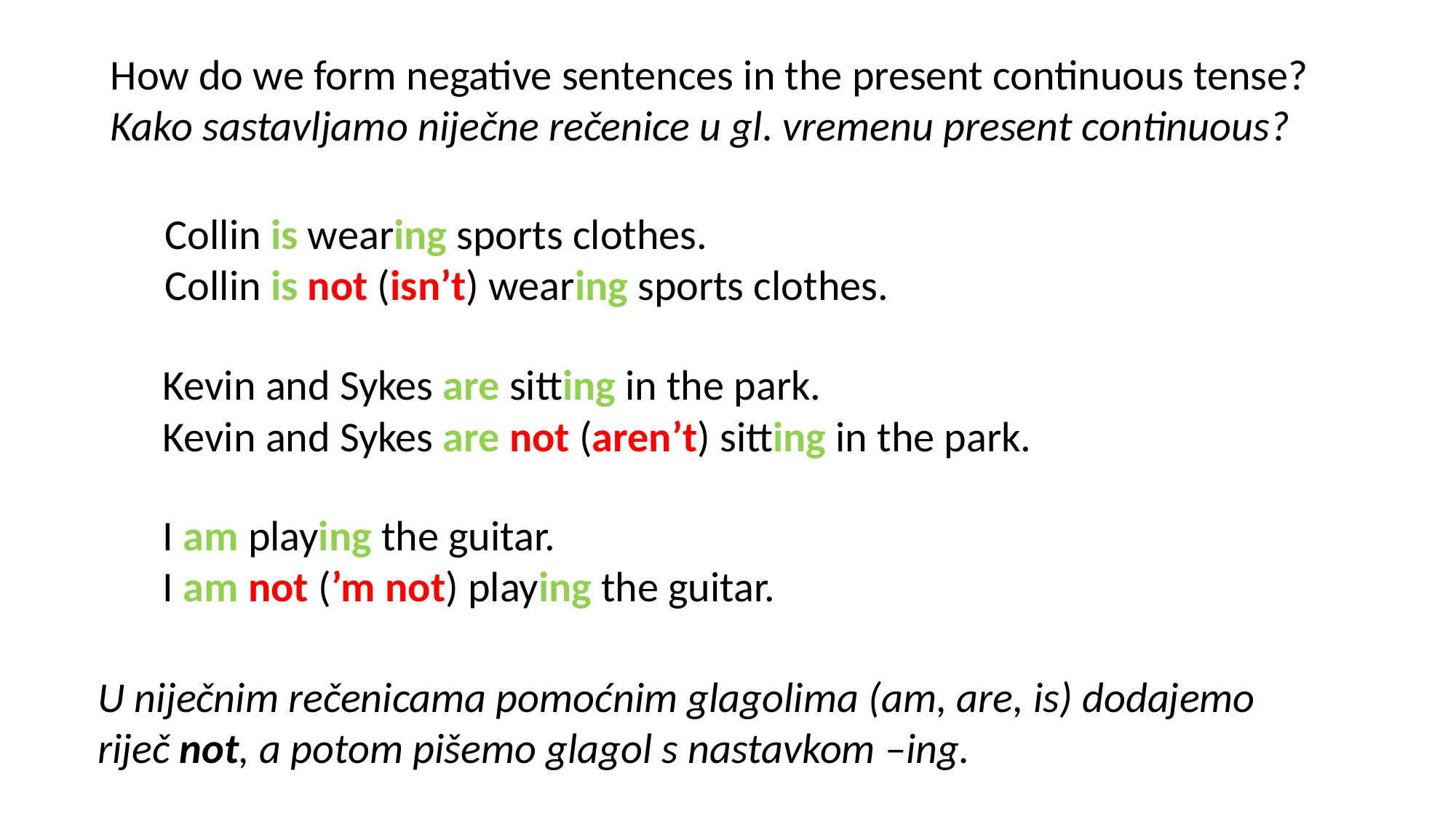

How do we form negative sentences in the present continuous tense?
Kako sastavljamo niječne rečenice u gl. vremenu present continuous?
Collin is wearing sports clothes.
Collin is not (isn’t) wearing sports clothes.
Kevin and Sykes are sitting in the park.
Kevin and Sykes are not (aren’t) sitting in the park.
I am playing the guitar.
I am not (’m not) playing the guitar.
U niječnim rečenicama pomoćnim glagolima (am, are, is) dodajemo riječ not, a potom pišemo glagol s nastavkom –ing.